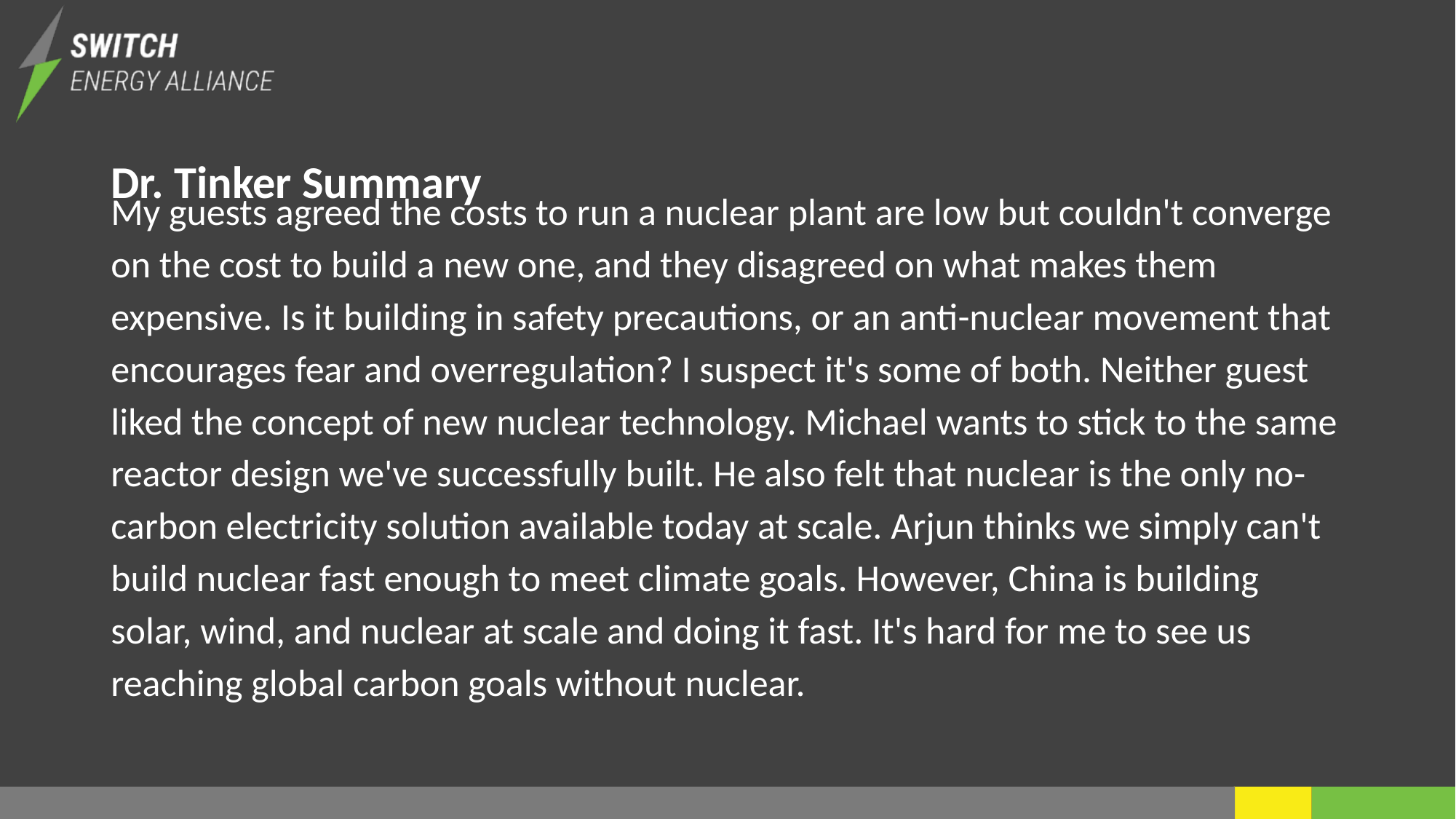

# Dr. Tinker Summary

My guests agreed the costs to run a nuclear plant are low but couldn't converge on the cost to build a new one, and they disagreed on what makes them expensive. Is it building in safety precautions, or an anti-nuclear movement that encourages fear and overregulation? I suspect it's some of both. Neither guest liked the concept of new nuclear technology. Michael wants to stick to the same reactor design we've successfully built. He also felt that nuclear is the only no-carbon electricity solution available today at scale. Arjun thinks we simply can't build nuclear fast enough to meet climate goals. However, China is building solar, wind, and nuclear at scale and doing it fast. It's hard for me to see us reaching global carbon goals without nuclear.